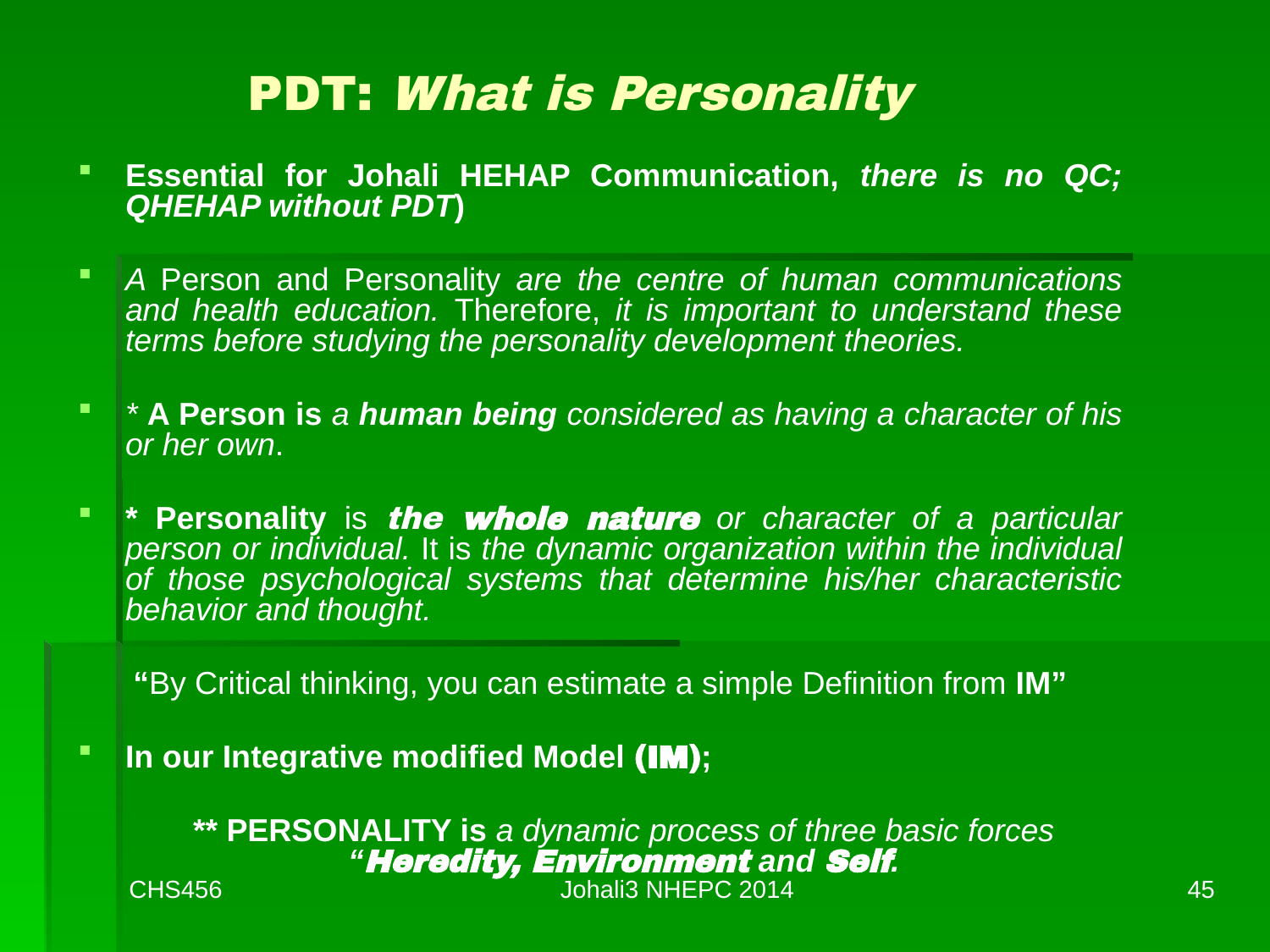

# PDT: What is Personality
Essential for Johali HEHAP Communication, there is no QC; QHEHAP without PDT)

A Person and Personality are the centre of human communications and health education. Therefore, it is important to understand these terms before studying the personality development theories.

* A Person is a human being considered as having a character of his or her own.

* Personality is the whole nature or character of a particular person or individual. It is the dynamic organization within the individual of those psychological systems that determine his/her characteristic behavior and thought.

“By Critical thinking, you can estimate a simple Definition from IM”

In our Integrative modified Model (IM);

	** PERSONALITY is a dynamic process of three basic forces “Heredity, Environment and Self.
CHS456
Johali3 NHEPC 2014
45